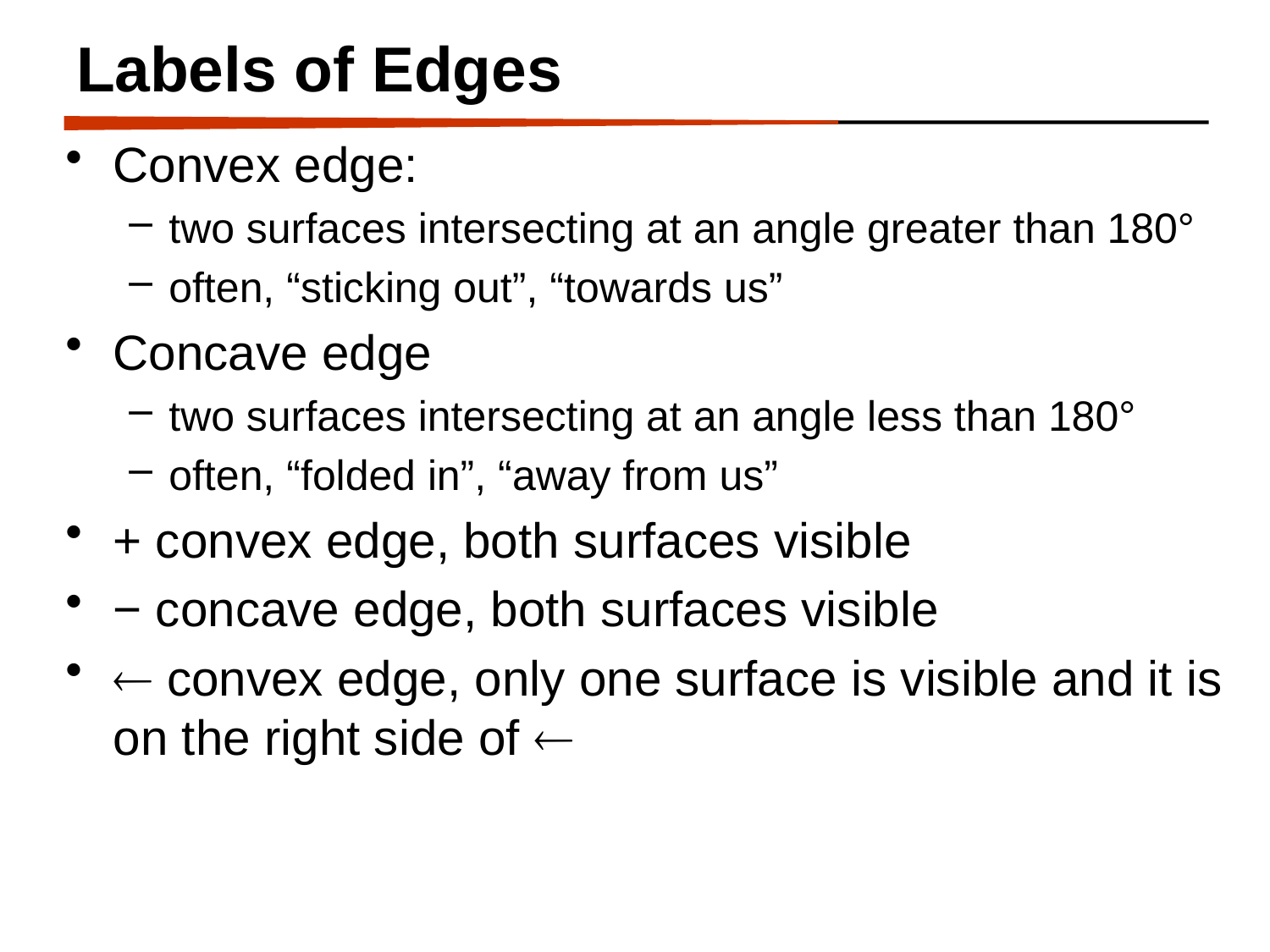

# Labels of Edges
Convex edge:
two surfaces intersecting at an angle greater than 180°
often, “sticking out”, “towards us”
Concave edge
two surfaces intersecting at an angle less than 180°
often, “folded in”, “away from us”
+ convex edge, both surfaces visible
− concave edge, both surfaces visible
← convex edge, only one surface is visible and it is on the right side of ←